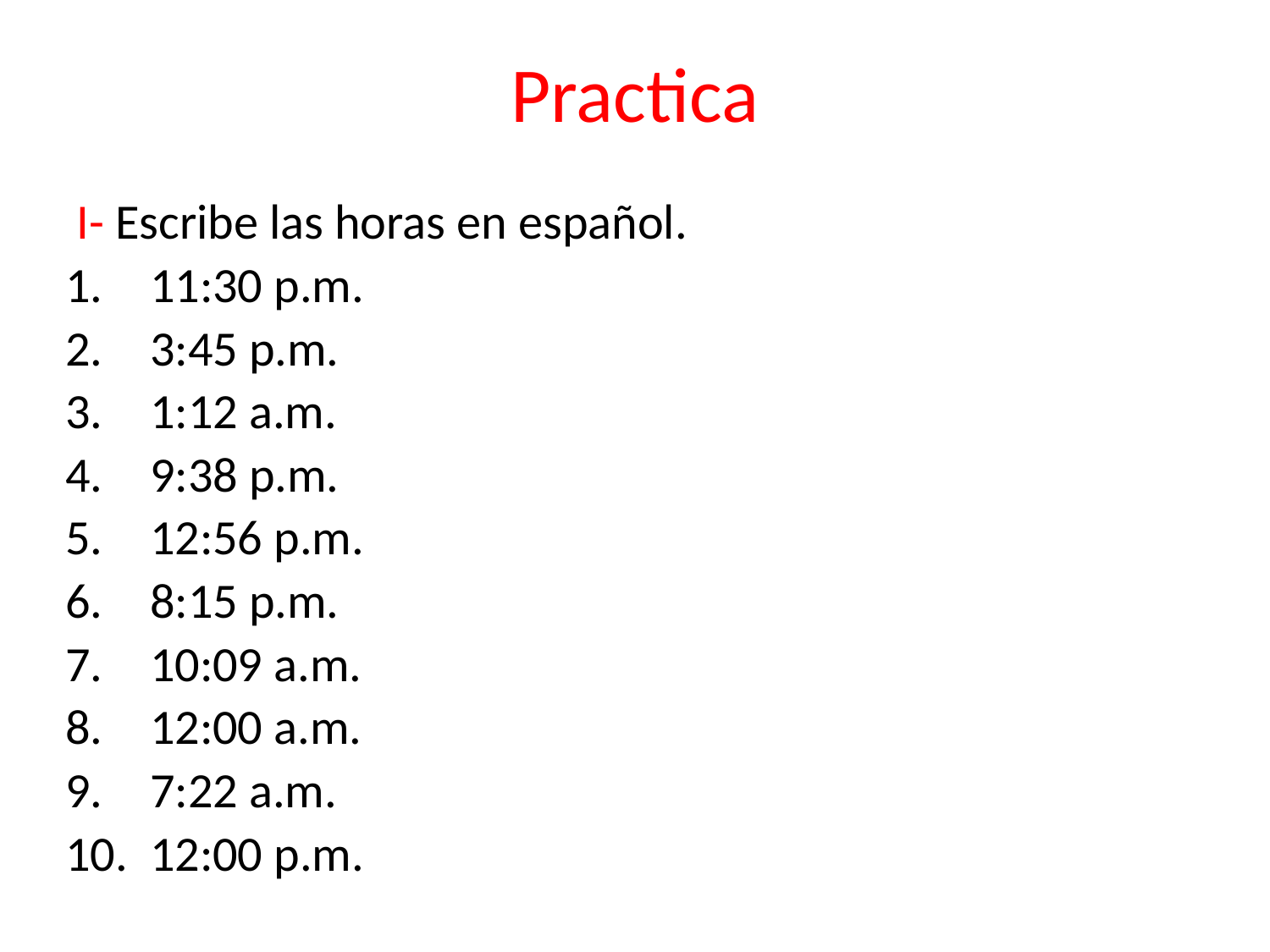

Practica
 I- Escribe las horas en español.
11:30 p.m.
3:45 p.m.
1:12 a.m.
9:38 p.m.
12:56 p.m.
8:15 p.m.
10:09 a.m.
12:00 a.m.
7:22 a.m.
12:00 p.m.